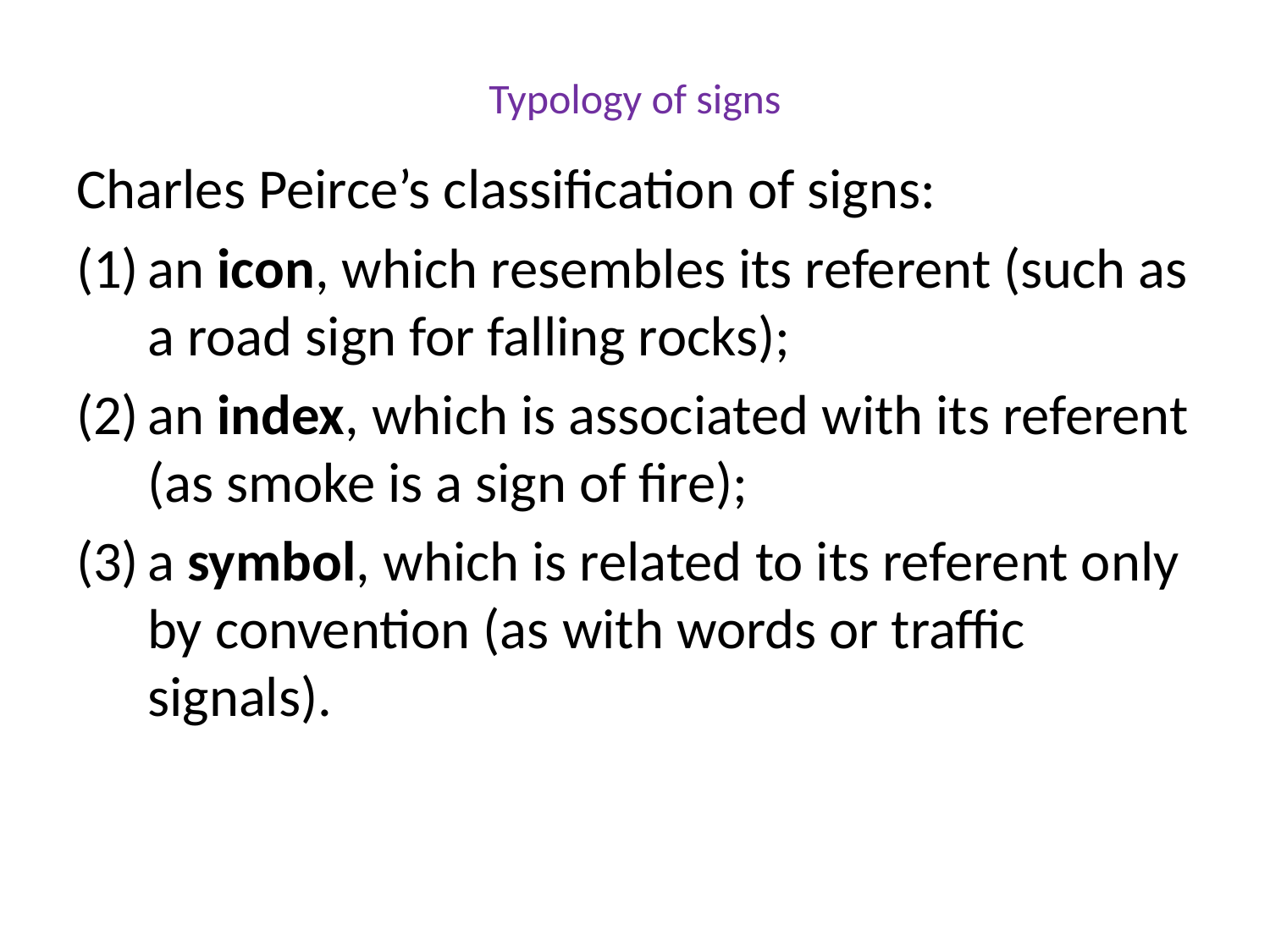

# Typology of signs
Charles Peirce’s classification of signs:
an icon, which resembles its referent (such as a road sign for falling rocks);
an index, which is associated with its referent (as smoke is a sign of fire);
a symbol, which is related to its referent only by convention (as with words or traffic signals).